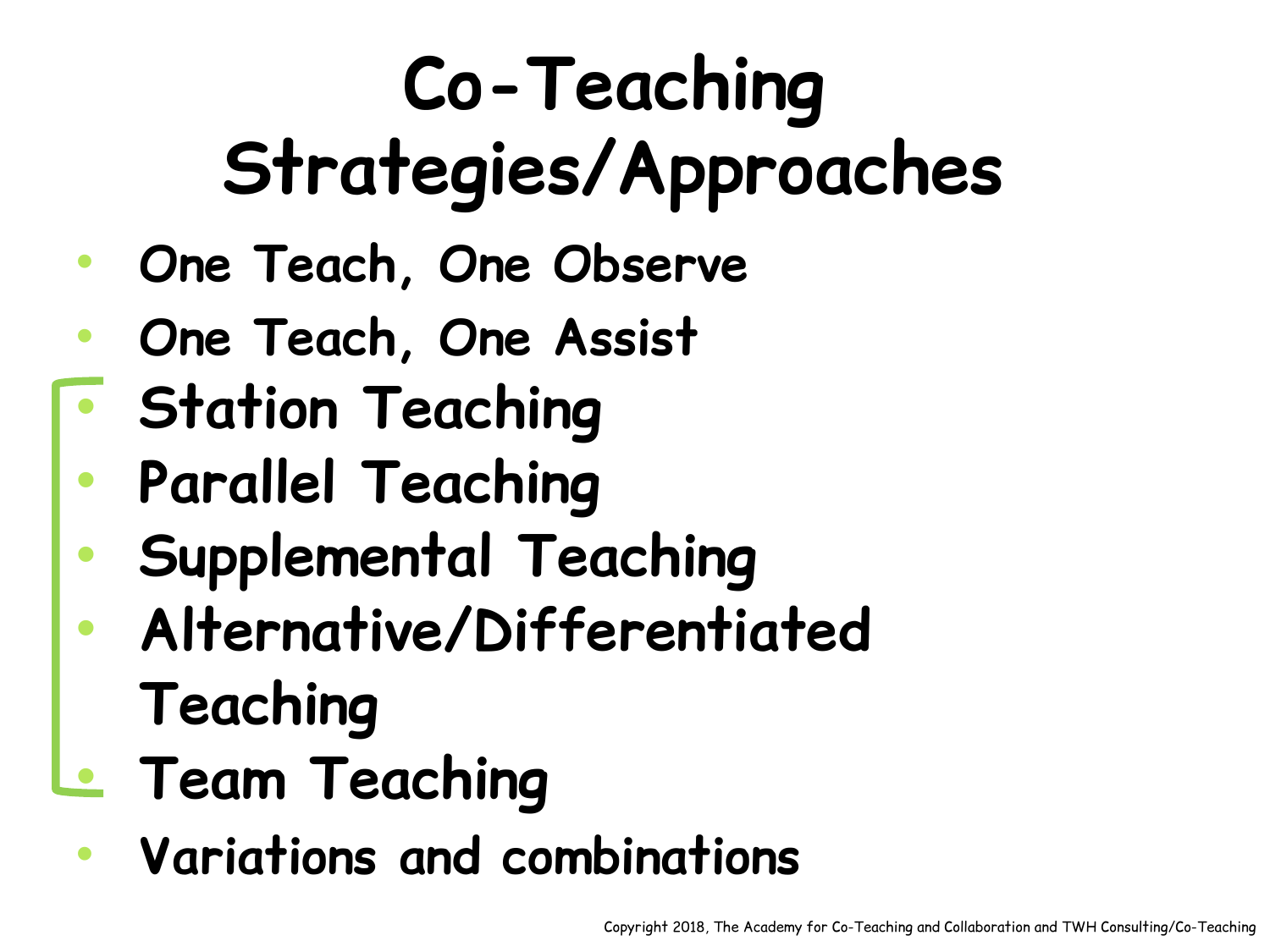

Co-Teaching
Strategies/Approaches
One Teach, One Observe
One Teach, One Assist
Station Teaching
Parallel Teaching
Supplemental Teaching
Alternative/Differentiated Teaching
Team Teaching
Variations and combinations

Copyright 2018, The Academy for Co-Teaching and Collaboration and TWH Consulting/Co-Teaching